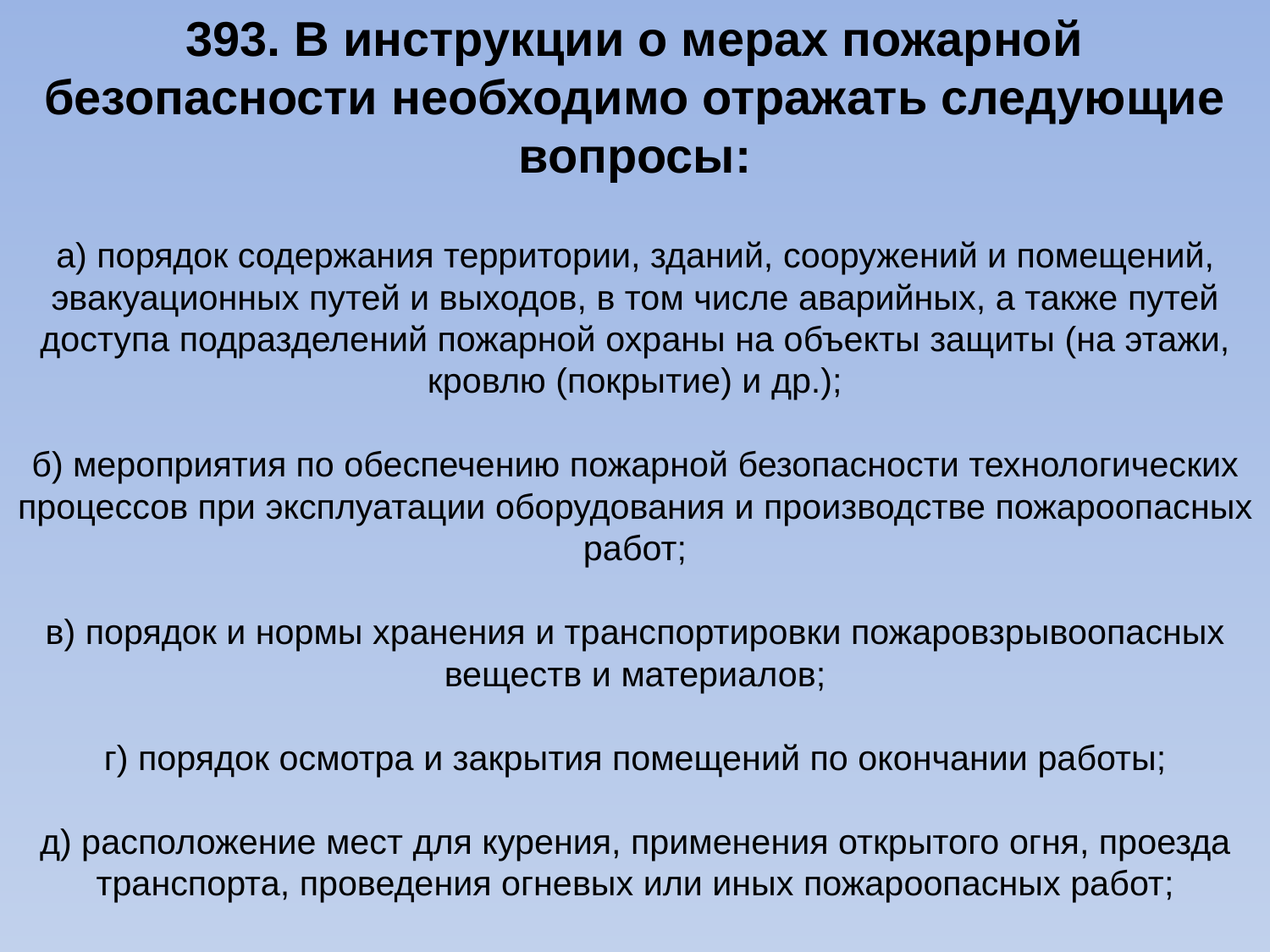

# 393. В инструкции о мерах пожарной безопасности необходимо отражать следующие вопросы: а) порядок содержания территории, зданий, сооружений и помещений, эвакуационных путей и выходов, в том числе аварийных, а также путей доступа подразделений пожарной охраны на объекты защиты (на этажи, кровлю (покрытие) и др.); б) мероприятия по обеспечению пожарной безопасности технологических процессов при эксплуатации оборудования и производстве пожароопасных работ; в) порядок и нормы хранения и транспортировки пожаровзрывоопасных веществ и материалов; г) порядок осмотра и закрытия помещений по окончании работы; д) расположение мест для курения, применения открытого огня, проезда транспорта, проведения огневых или иных пожароопасных работ;